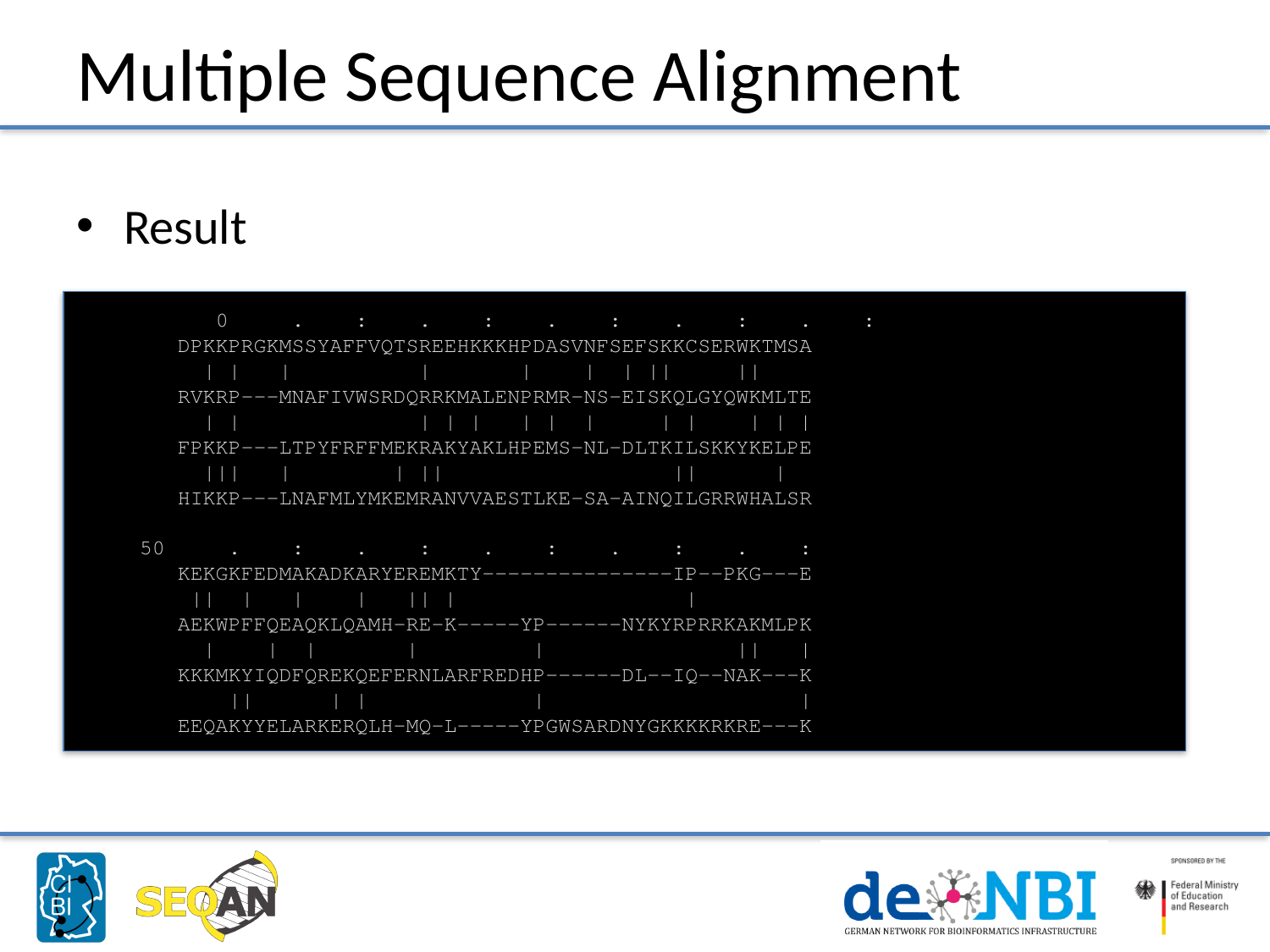

# Multiple Sequence Alignment
Result
	 0     .    :    .    :    .    :    .    :    .    :
        DPKKPRGKMSSYAFFVQTSREEHKKKHPDASVNFSEFSKKCSERWKTMSA
          | |   |          |       |    |  | ||     ||
        RVKRP---MNAFIVWSRDQRRKMALENPRMR-NS-EISKQLGYQWKMLTE
          | |              | | |   | |  |     | |    | | |
        FPKKP---LTPYFRFFMEKRAKYAKLHPEMS-NL-DLTKILSKKYKELPE
          |||   |        | ||                  ||      |
        HIKKP---LNAFMLYMKEMRANVVAESTLKE-SA-AINQILGRRWHALSR

     50     .    :    .    :    .    :    .    :    .    :
        KEKGKFEDMAKADKARYEREMKTY---------------IP--PKG---E
         ||  |   |    |   || |                  |
        AEKWPFFQEAQKLQAMH-RE-K-----YP------NYKYRPRRKAKMLPK
          |    |  |       |         |               ||   |
        KKKMKYIQDFQREKQEFERNLARFREDHP------DL--IQ--NAK---K
            ||      | |             |                    |
        EEQAKYYELARKERQLH-MQ-L-----YPGWSARDNYGKKKKRKRE---K